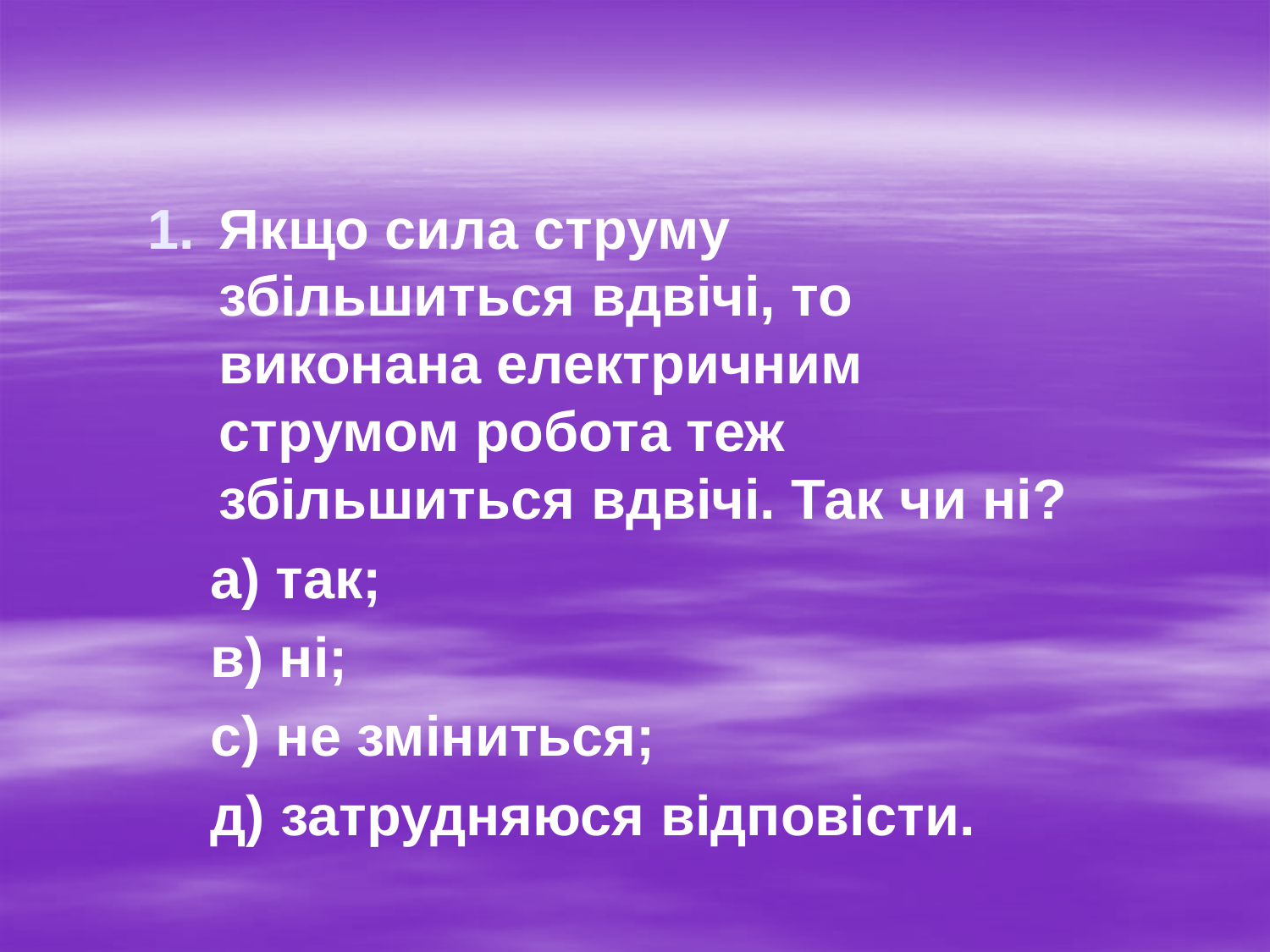

#
Якщо сила струму збільшиться вдвічі, то виконана електричним струмом робота теж збільшиться вдвічі. Так чи ні?
    а) так;
    в) ні;
    с) не зміниться;
    д) затрудняюся відповісти.